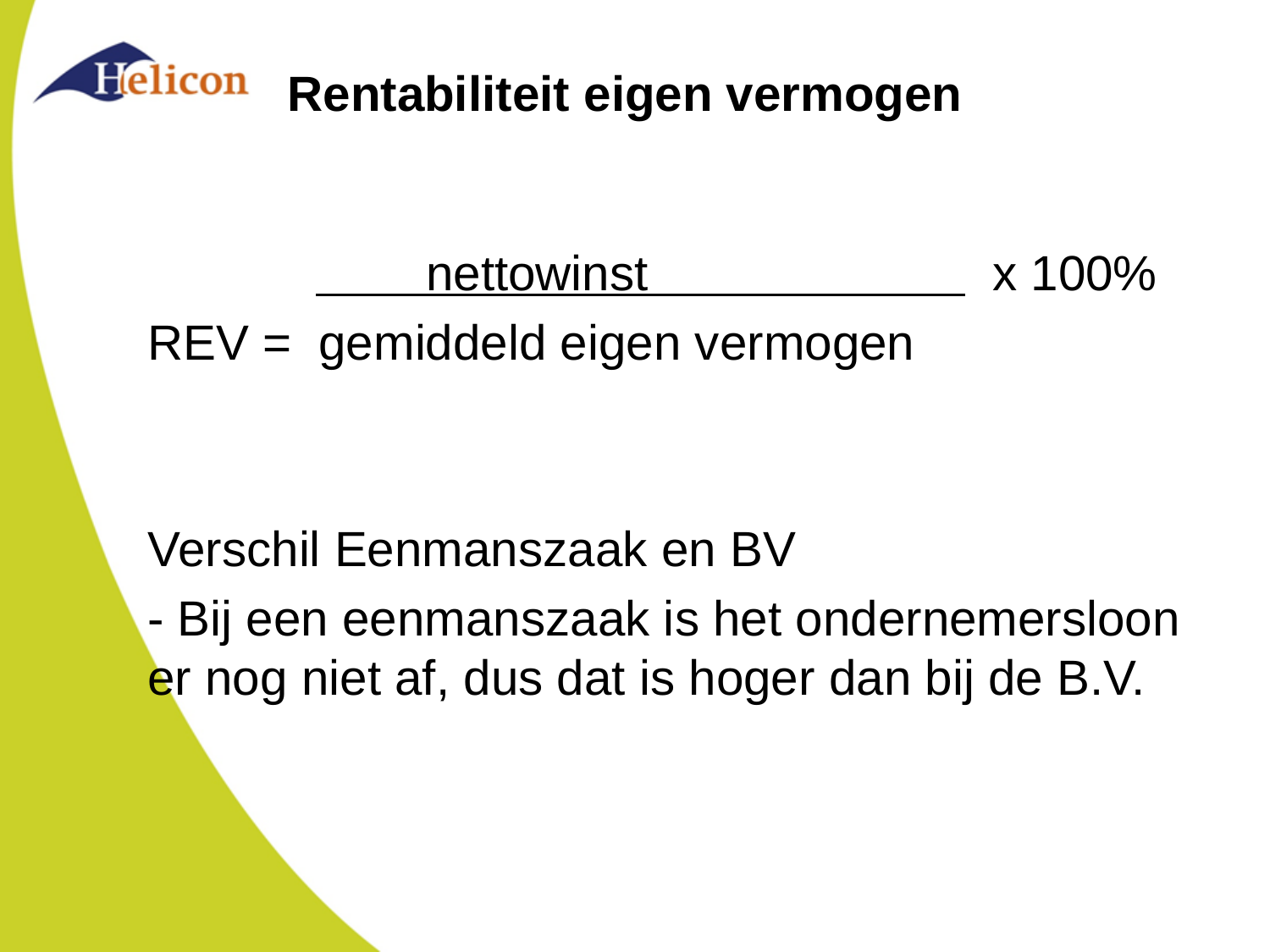

# Rentabiliteit eigen vermogen

	           nettowinst                         x 100%
REV =  gemiddeld eigen vermogen

Verschil Eenmanszaak en BV
- Bij een eenmanszaak is het ondernemersloon er nog niet af, dus dat is hoger dan bij de B.V.